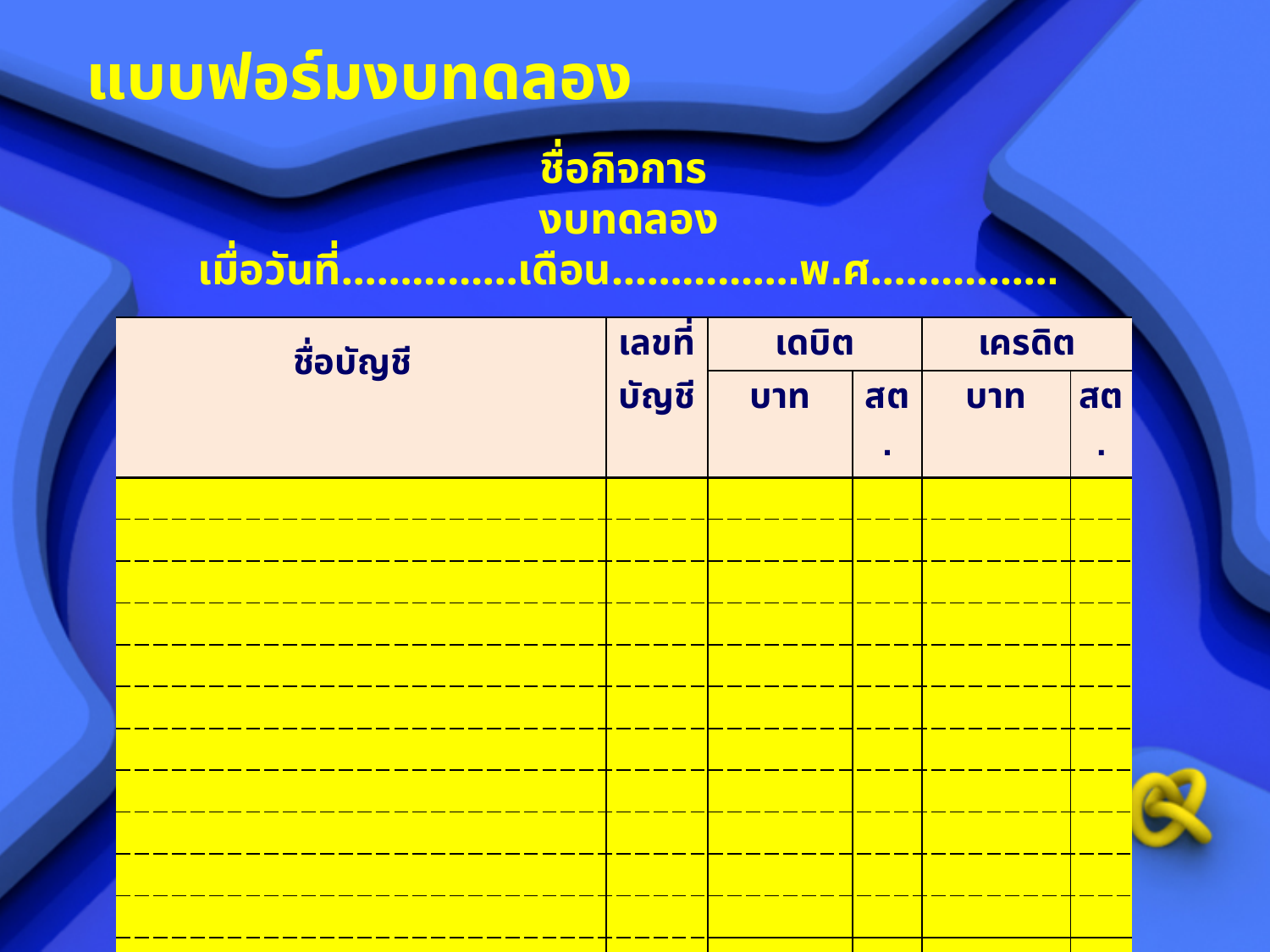

ชื่อกิจการ
งบทดลอง
เมื่อวันที่……………เดือน…………….พ.ศ…………….
# แบบฟอร์มงบทดลอง
| ชื่อบัญชี | เลขที่บัญชี | เดบิต |  | เครดิต |  |
| --- | --- | --- | --- | --- | --- |
|  |  | บาท | สต. | บาท | สต. |
|  |  |  |  |  |  |
|  |  |  |  |  |  |
|  |  |  |  |  |  |
|  |  |  |  |  |  |
|  |  |  |  |  |  |
|  |  |  |  |  |  |
|  |  |  |  |  |  |
|  |  |  |  |  |  |
|  |  |  |  |  |  |
|  |  |  |  |  |  |
|  |  |  |  |  |  |
|  |  |  |  |  |  |